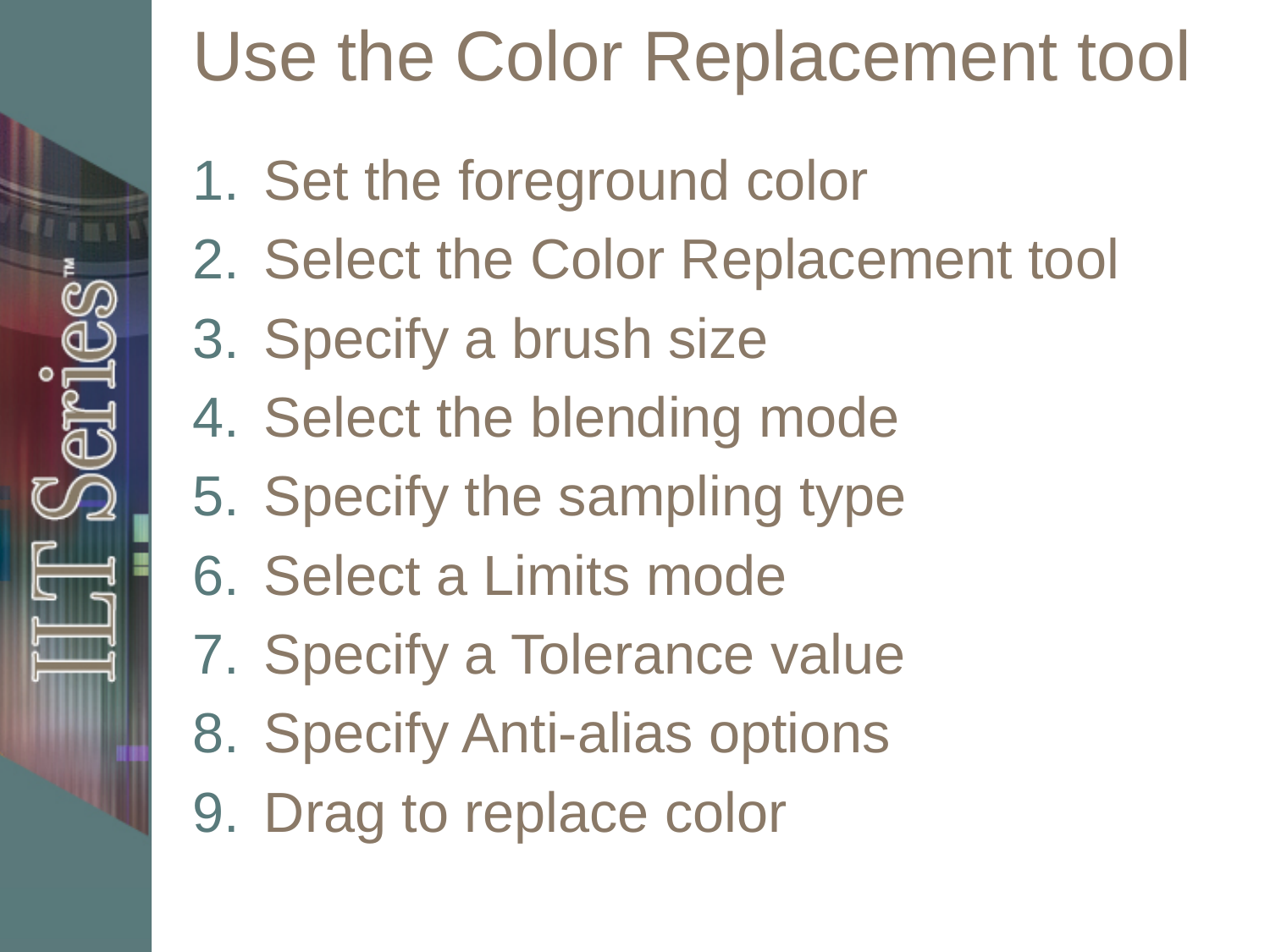

# Use the Color Replacement tool
Set the foreground color
Select the Color Replacement tool
Specify a brush size
Select the blending mode
Specify the sampling type
Select a Limits mode
Specify a Tolerance value
Specify Anti-alias options
Drag to replace color